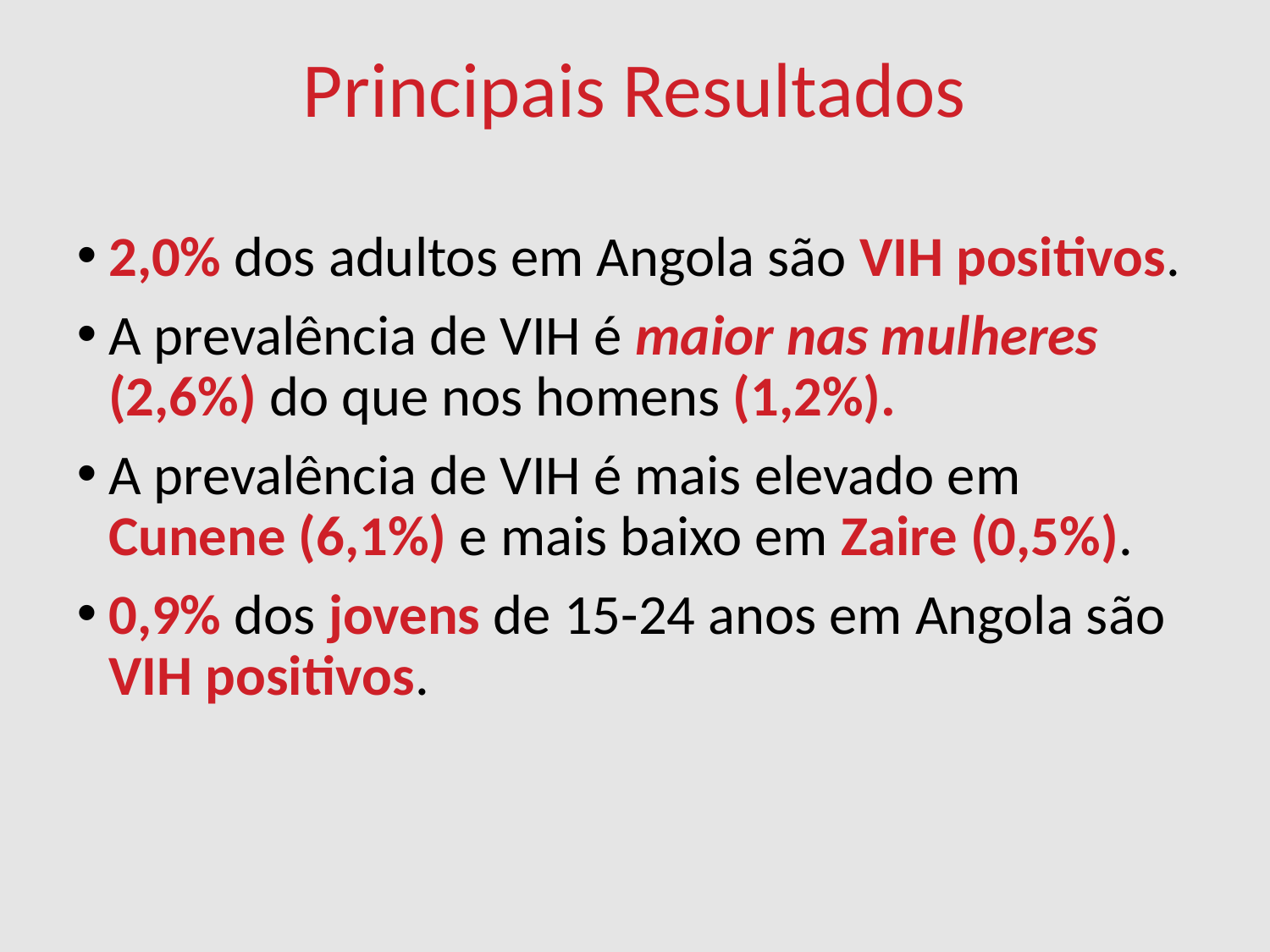

Principais Resultados
2,0% dos adultos em Angola são VIH positivos.
A prevalência de VIH é maior nas mulheres (2,6%) do que nos homens (1,2%).
A prevalência de VIH é mais elevado em Cunene (6,1%) e mais baixo em Zaire (0,5%).
0,9% dos jovens de 15-24 anos em Angola são VIH positivos.